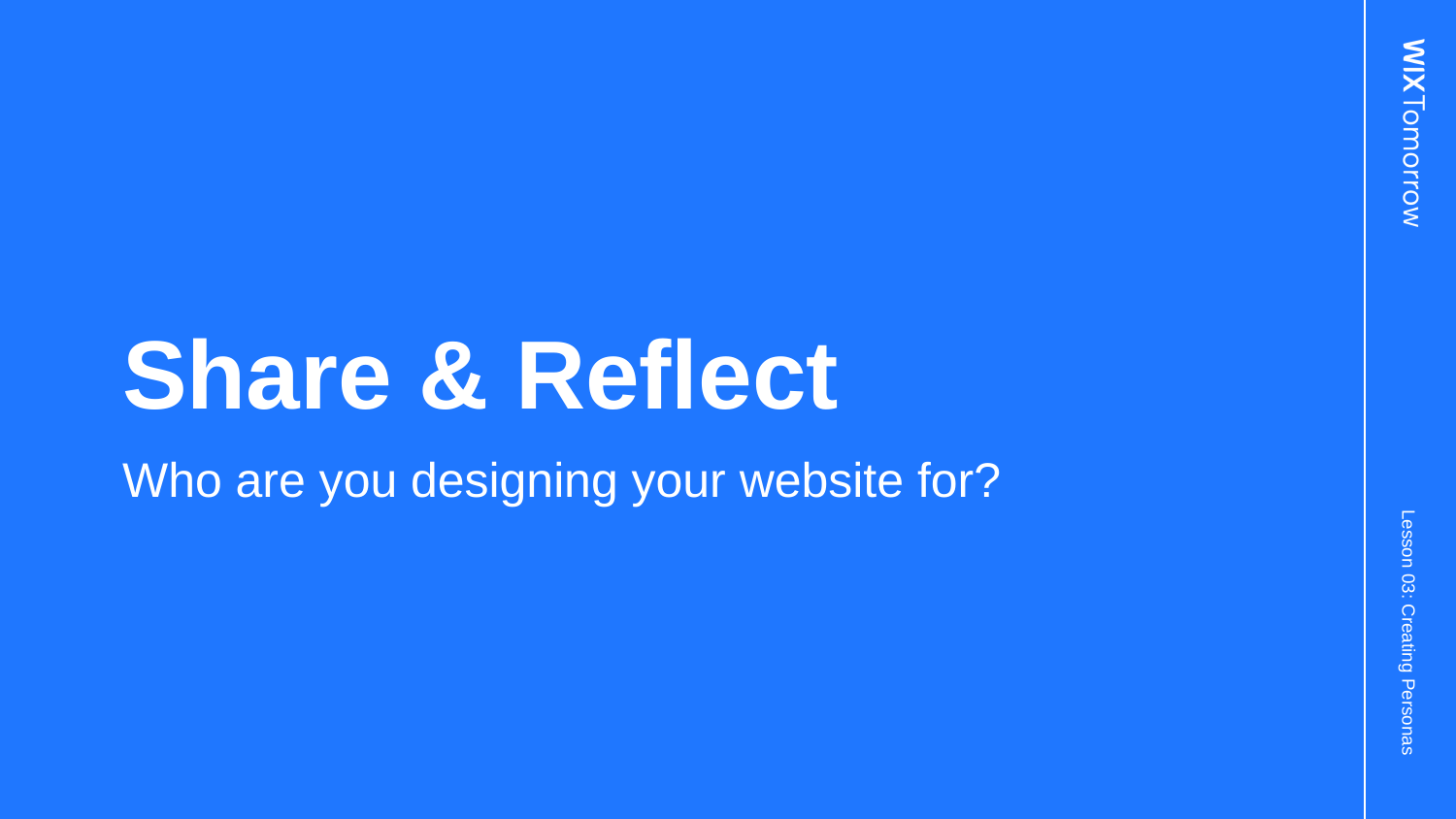

# Share & Reflect
Who are you designing your website for?